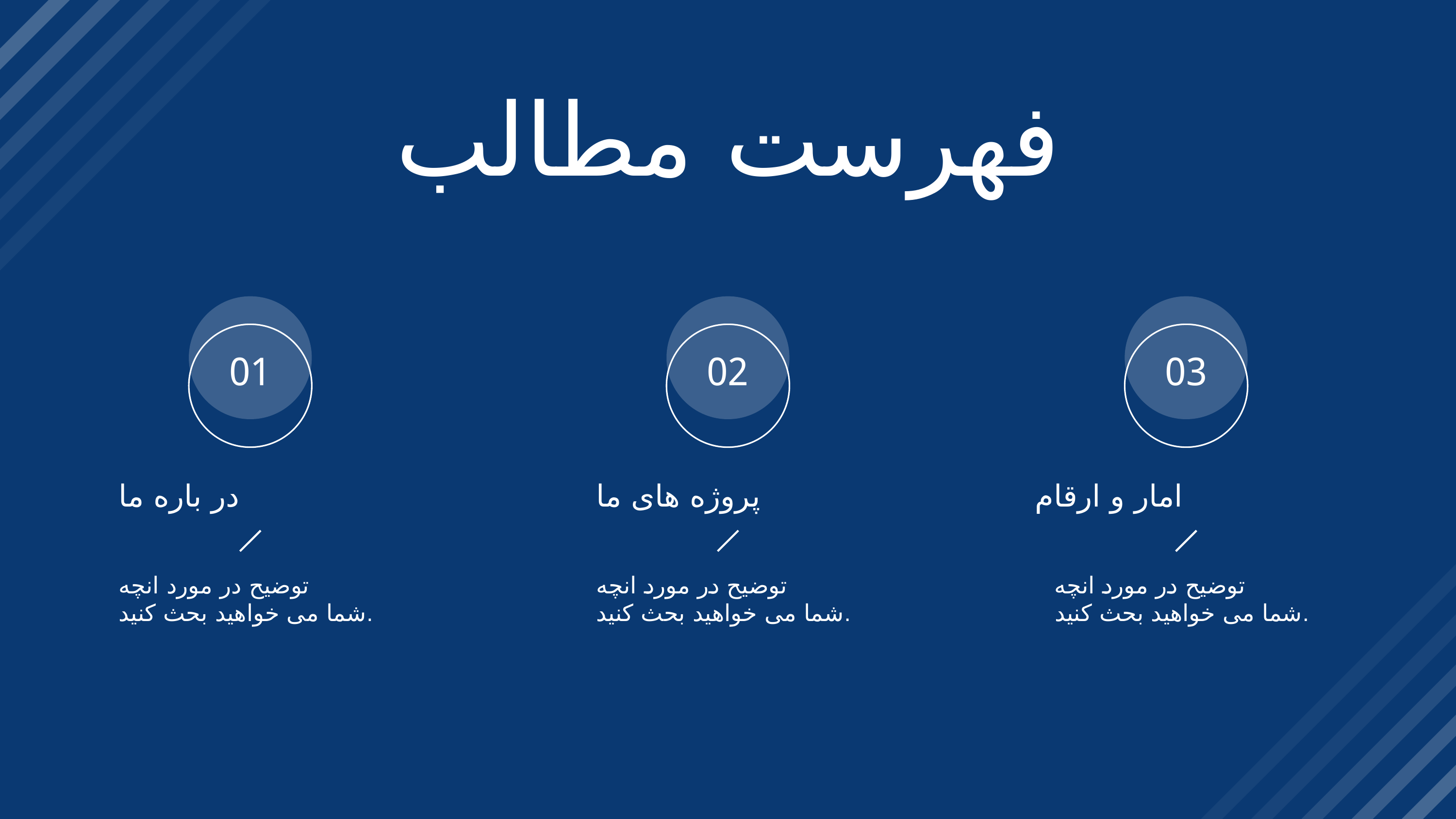

فهرست مطالب

01

02

03

در باره ما

توضیح در مورد انچه
شما می خواهید بحث کنید.

پروژه های ما

توضیح در مورد انچه
شما می خواهید بحث کنید.

امار و ارقام

توضیح در مورد انچه
شما می خواهید بحث کنید.